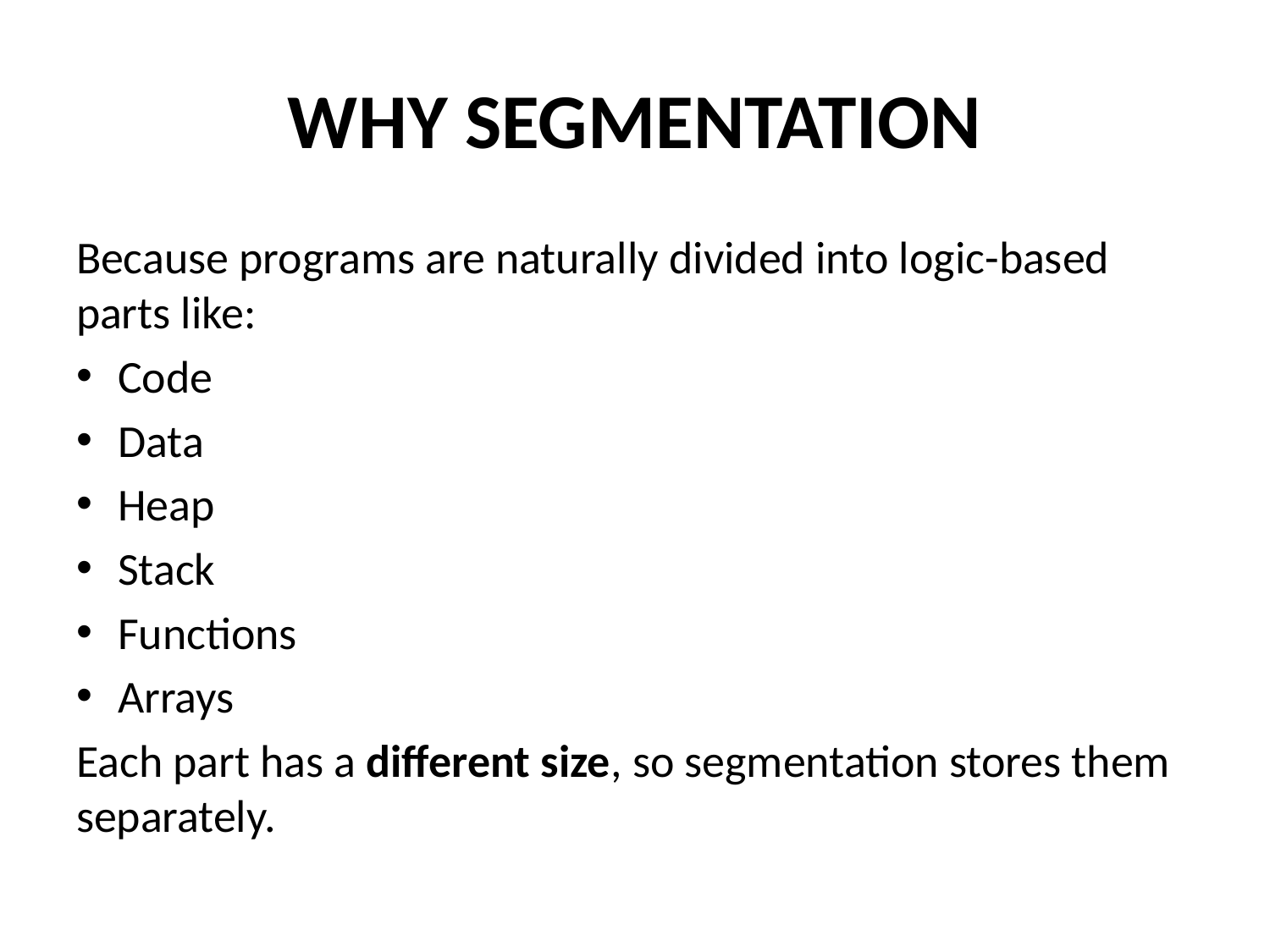

# WHY SEGMENTATION
Because programs are naturally divided into logic-based parts like:
Code
Data
Heap
Stack
Functions
Arrays
Each part has a different size, so segmentation stores them separately.